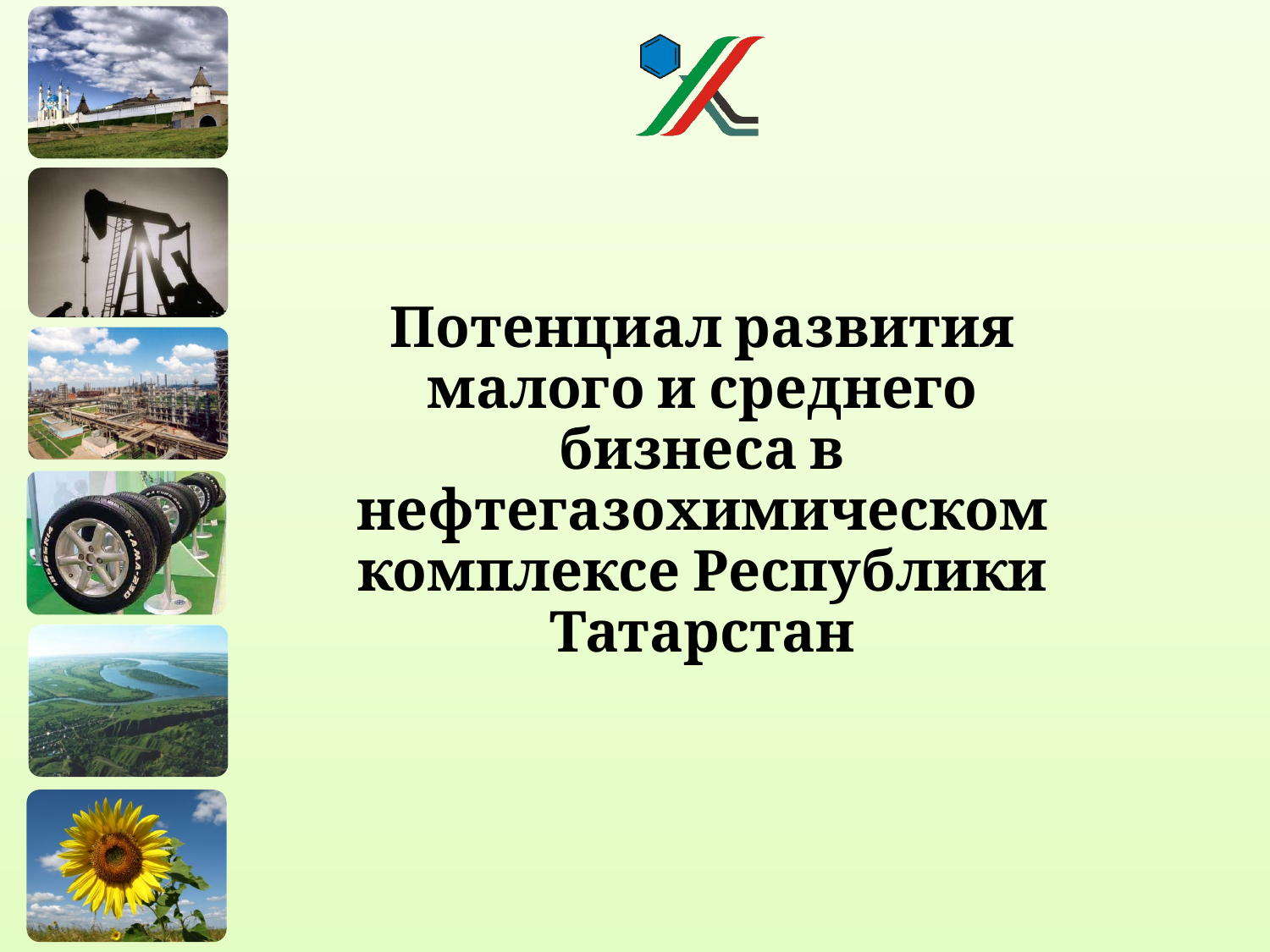

# Потенциал развития малого и среднего бизнеса в нефтегазохимическом комплексе Республики Татарстан